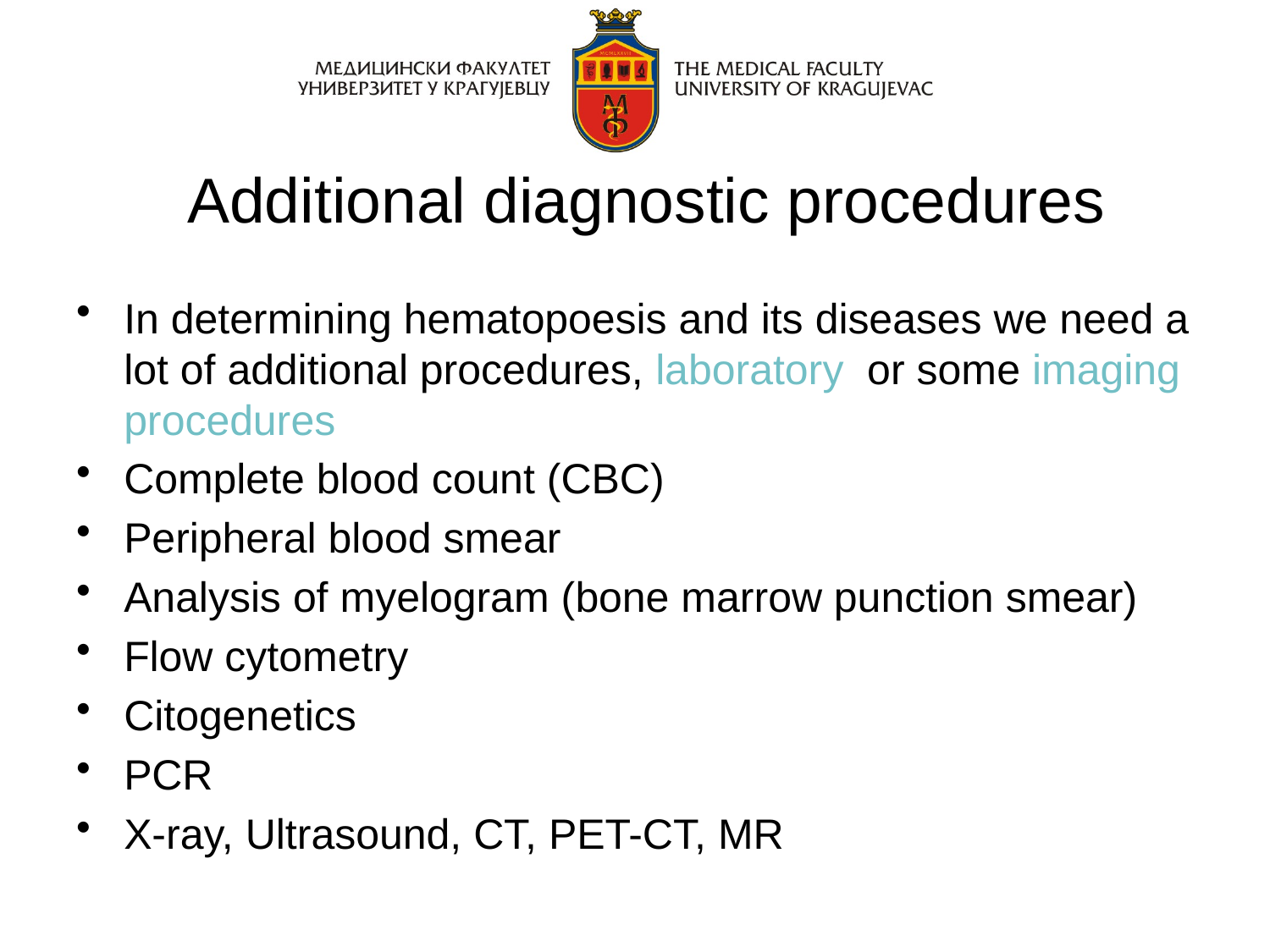

# Additional diagnostic procedures
In determining hematopoesis and its diseases we need a lot of additional procedures, laboratory  or some imaging procedures
Complete blood count (CBC)
Peripheral blood smear
Analysis of myelogram (bone marrow punction smear)
Flow cytometry
Citogenetics
PCR
X-ray, Ultrasound, CT, PET-CT, MR